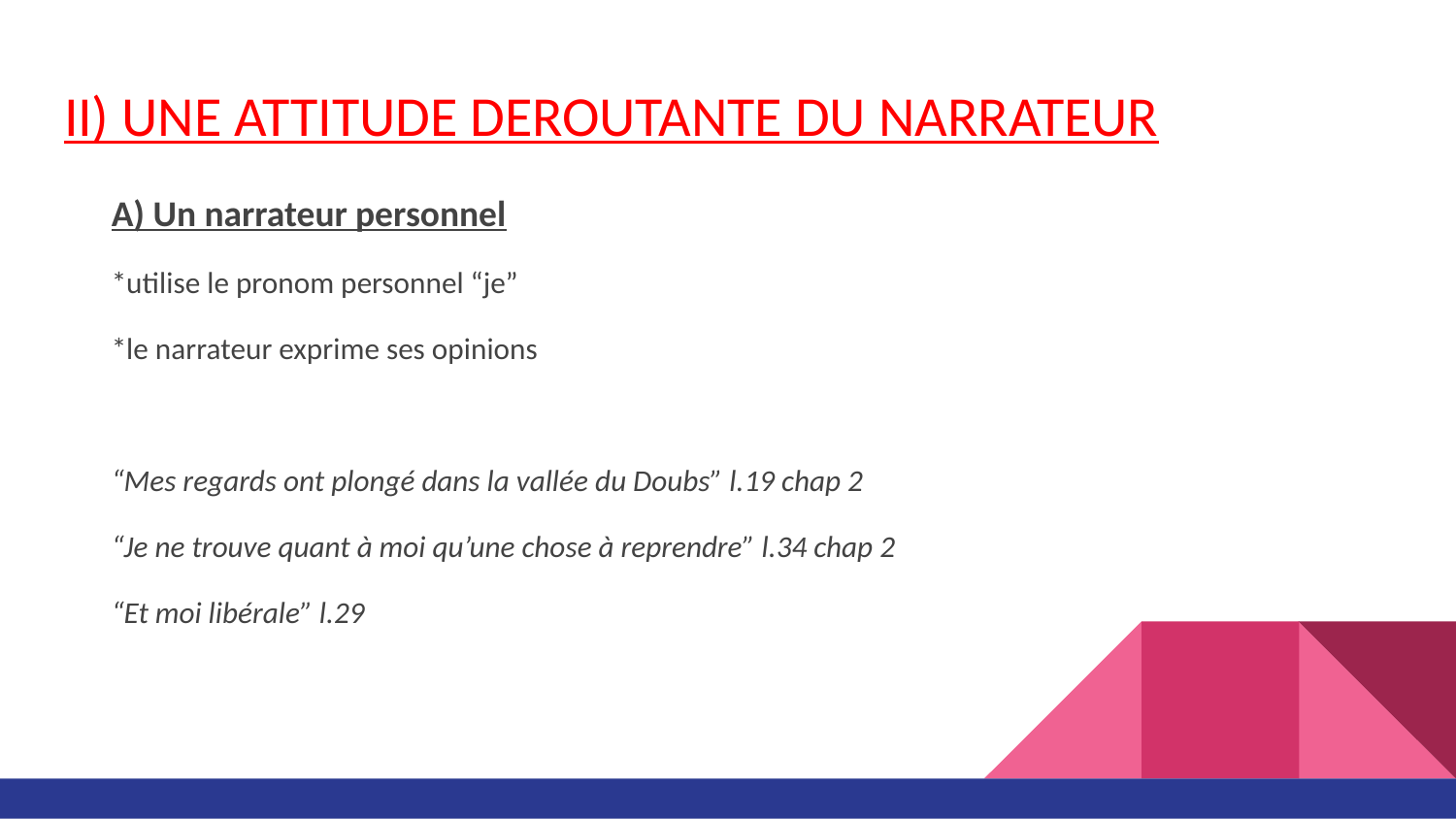

# II) UNE ATTITUDE DEROUTANTE DU NARRATEUR
A) Un narrateur personnel
*utilise le pronom personnel “je”
*le narrateur exprime ses opinions

“Mes regards ont plongé dans la vallée du Doubs” l.19 chap 2
“Je ne trouve quant à moi qu’une chose à reprendre” l.34 chap 2
“Et moi libérale” l.29